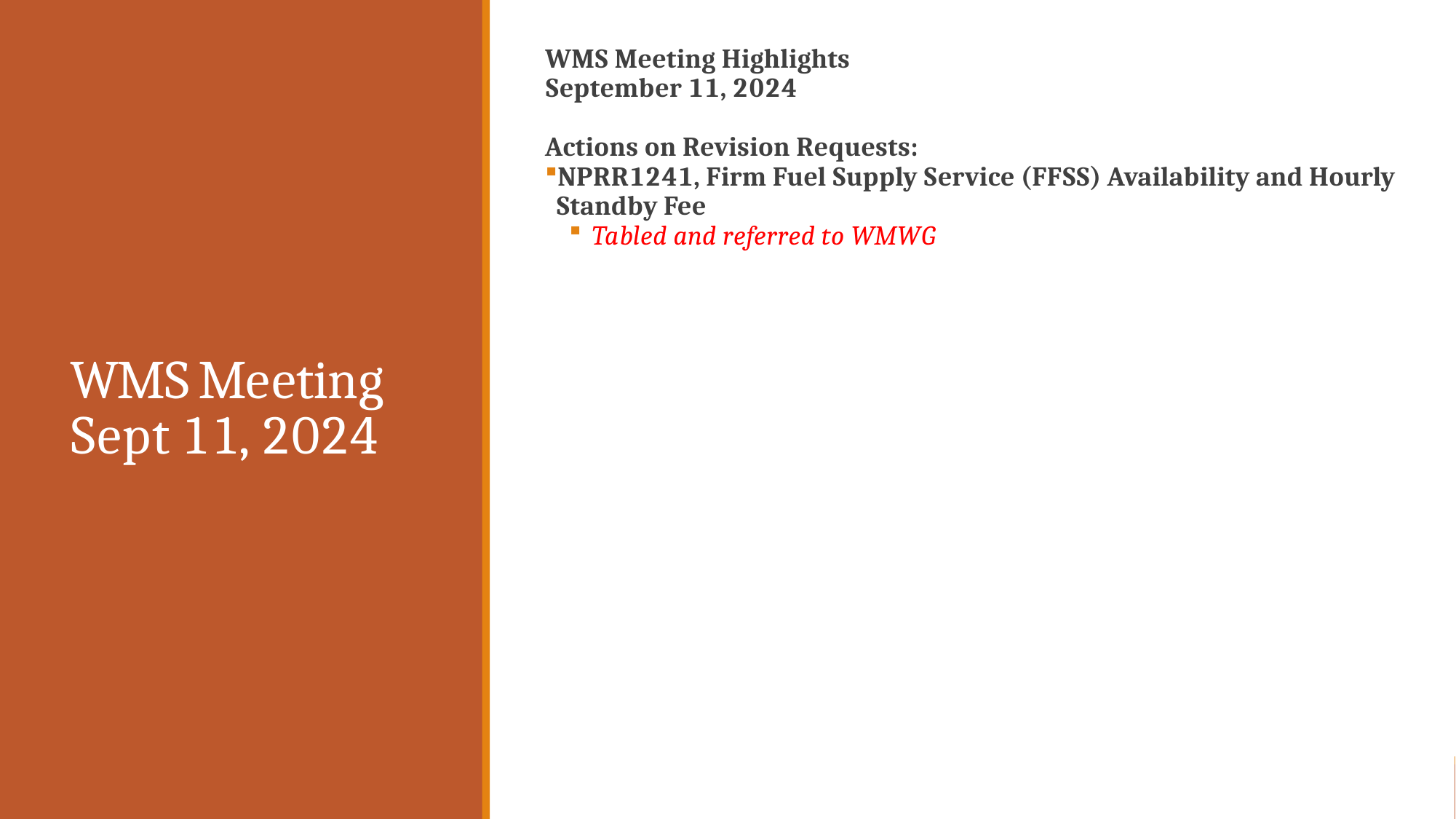

WMS Meeting Highlights
September 11, 2024

Actions on Revision Requests:
NPRR1241, Firm Fuel Supply Service (FFSS) Availability and Hourly Standby Fee
Tabled and referred to WMWG

# WMS Meeting  Sept 11, 2024